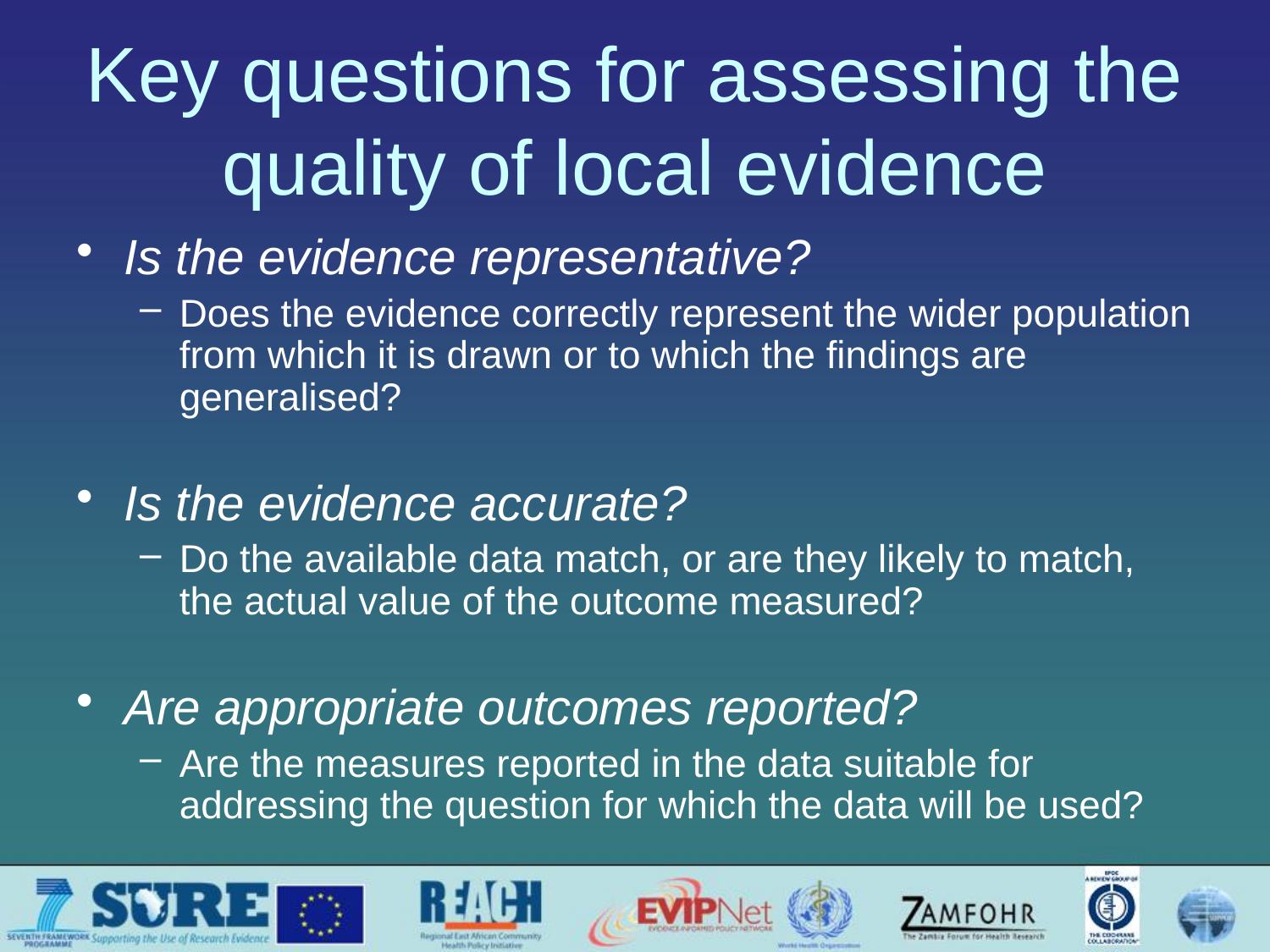

# Key questions for assessing the quality of local evidence
Is the evidence representative?
Does the evidence correctly represent the wider population from which it is drawn or to which the findings are generalised?

Is the evidence accurate?
Do the available data match, or are they likely to match, the actual value of the outcome measured?

Are appropriate outcomes reported?
Are the measures reported in the data suitable for addressing the question for which the data will be used?